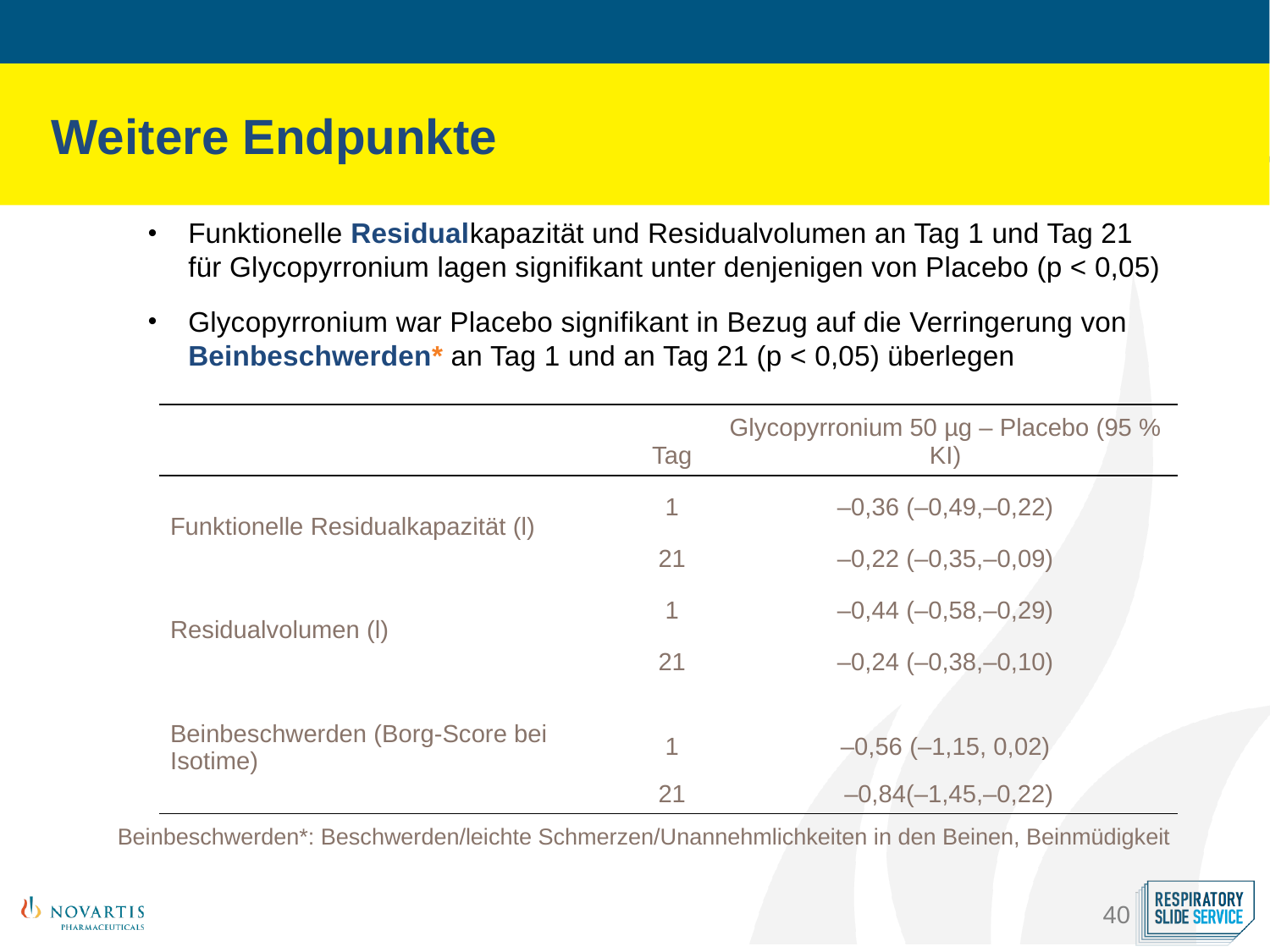

Weitere Endpunkte
Funktionelle Residualkapazität und Residualvolumen an Tag 1 und Tag 21
für Glycopyrronium lagen signifikant unter denjenigen von Placebo (p < 0,05)
Glycopyrronium war Placebo signifikant in Bezug auf die Verringerung von Beinbeschwerden* an Tag 1 und an Tag 21 (p < 0,05) überlegen
|  | Tag | Glycopyrronium 50 µg – Placebo (95 % KI) |
| --- | --- | --- |
| Funktionelle Residualkapazität (l) | 1 | –0,36 (–0,49,–0,22) |
|  | 21 | –0,22 (–0,35,–0,09) |
| Residualvolumen (l) | 1 | –0,44 (–0,58,–0,29) |
|  | 21 | –0,24 (–0,38,–0,10) |
| Beinbeschwerden (Borg-Score bei Isotime) | 1 | –0,56 (–1,15, 0,02) |
|  | 21 | –0,84(–1,45,–0,22) |
Beinbeschwerden*: Beschwerden/leichte Schmerzen/Unannehmlichkeiten in den Beinen, Beinmüdigkeit